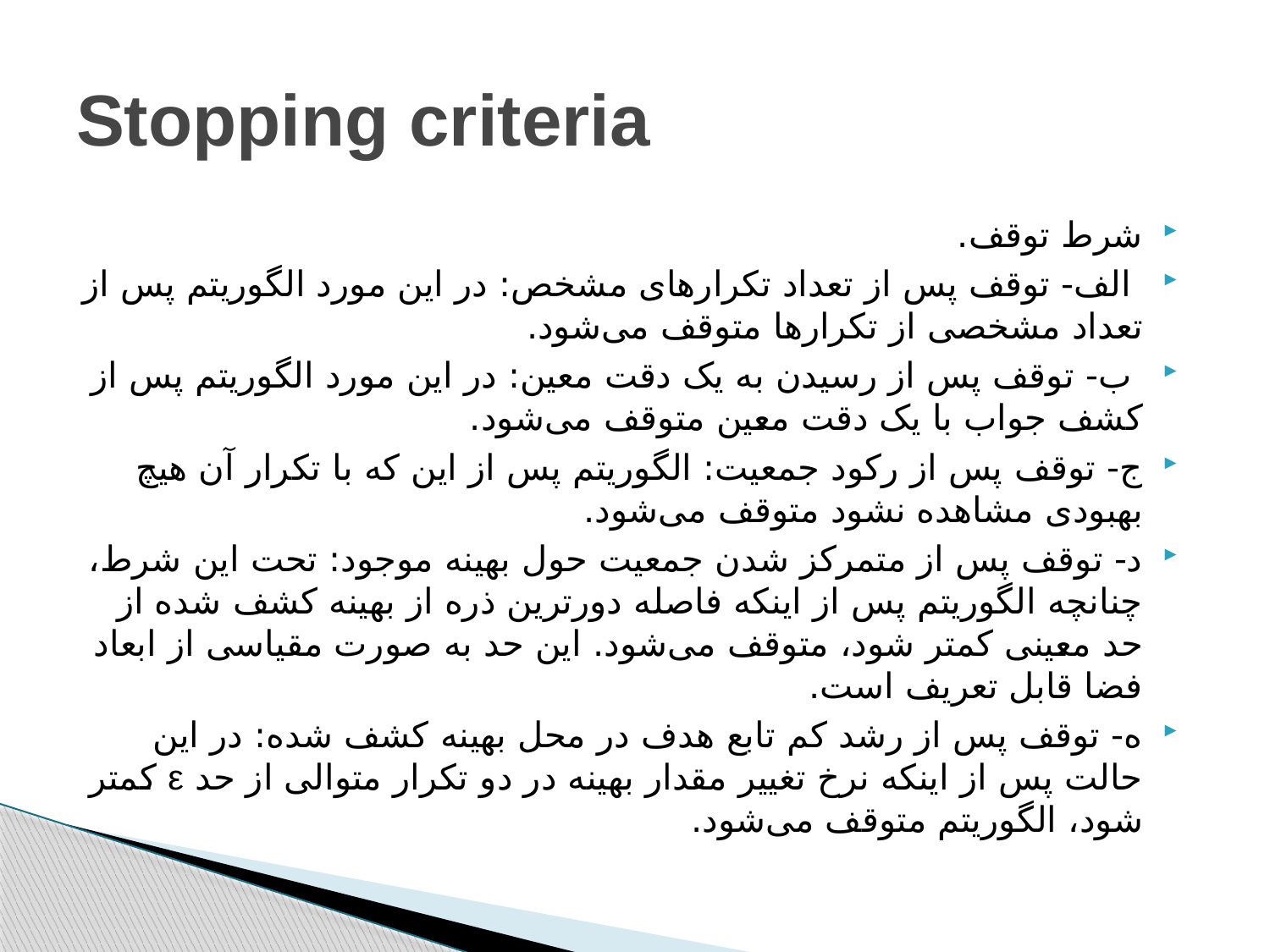

# Stopping criteria
شرط توقف.
 الف- توقف پس از تعداد تکرارهای مشخص: در اين مورد الگوريتم پس از تعداد مشخصی از تکرارها متوقف ﻣﯽشود.
 ب- توقف پس از رسيدن به يک دقت معين: در اين مورد الگوريتم پس از کشف جواب با يک دقت معين متوقف ﻣﯽشود.
ج- توقف پس از رکود جمعيت: الگوريتم پس از اين که با تکرار آن هيچ بهبودی مشاهده نشود متوقف ﻣﯽشود.
د- توقف پس از متمرکز شدن جمعيت حول بهينه موجود: تحت اين شرط، چنانچه الگوريتم پس از اينکه فاصله دورترين ذره از بهينه کشف شده از حد معينی کمتر شود، متوقف ﻣﯽشود. اين حد به صورت مقياسی از ابعاد فضا قابل تعريف است.
ه- توقف پس از رشد کم تابع هدف در محل بهينه کشف شده: در اين حالت پس از اينکه نرخ تغيير مقدار بهينه در دو تکرار متوالی از حد ε کمتر شود، الگوريتم متوقف ﻣﯽشود.